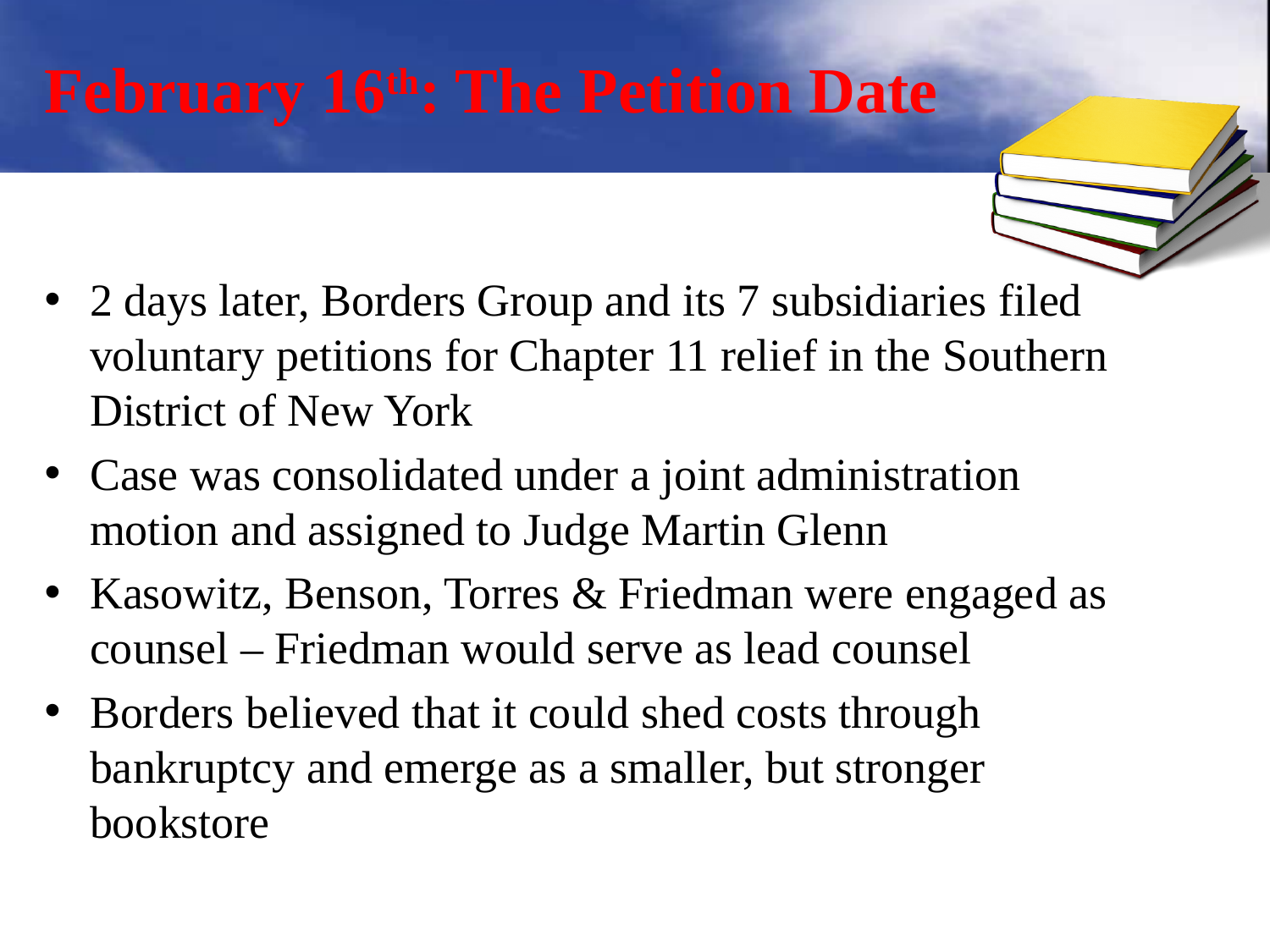

# February 16th: The Petition Date
2 days later, Borders Group and its 7 subsidiaries filed voluntary petitions for Chapter 11 relief in the Southern District of New York
Case was consolidated under a joint administration motion and assigned to Judge Martin Glenn
Kasowitz, Benson, Torres & Friedman were engaged as counsel – Friedman would serve as lead counsel
Borders believed that it could shed costs through bankruptcy and emerge as a smaller, but stronger bookstore